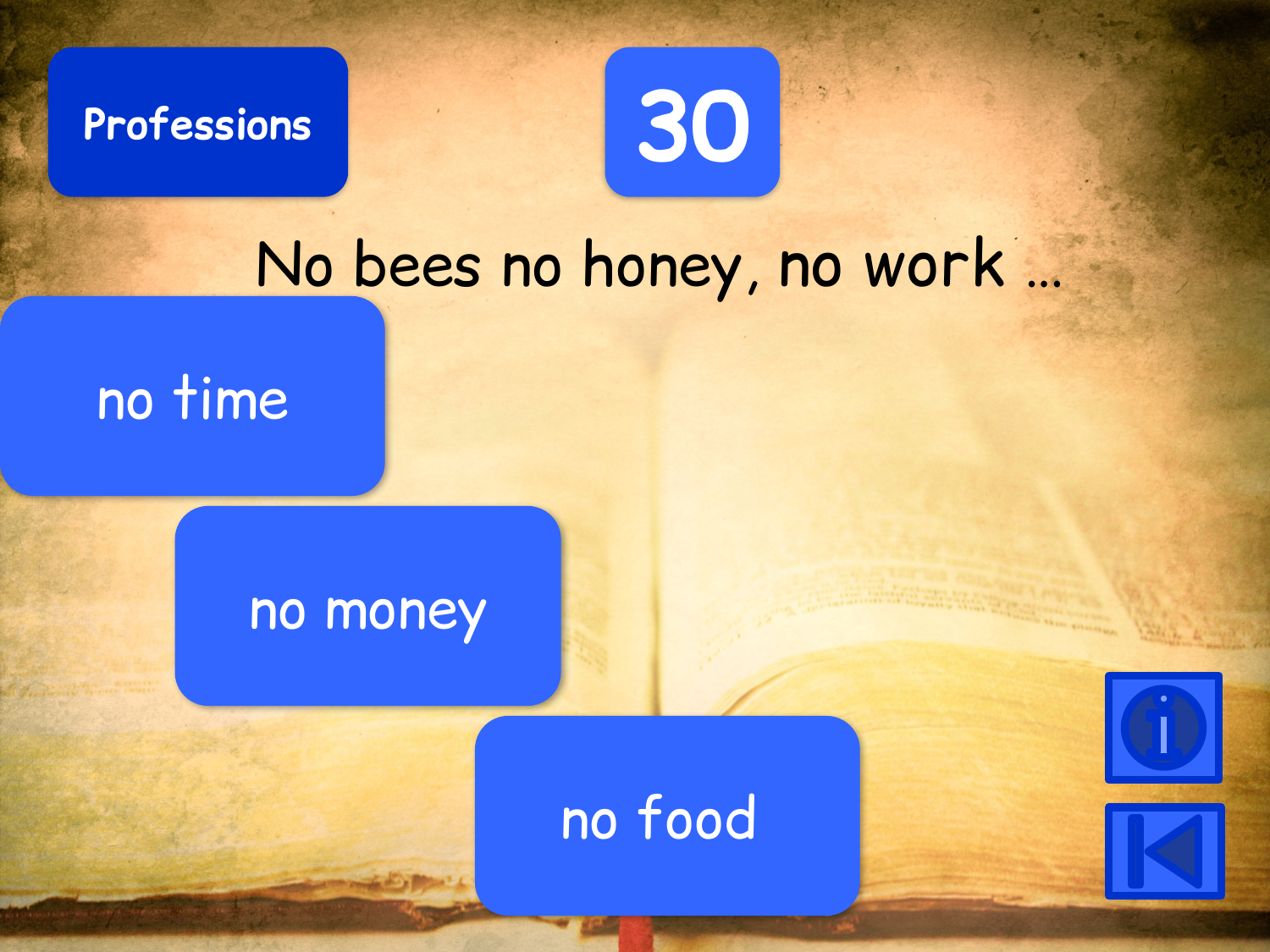

Professions
30
No bees no honey, no work …
no time
no money

no food